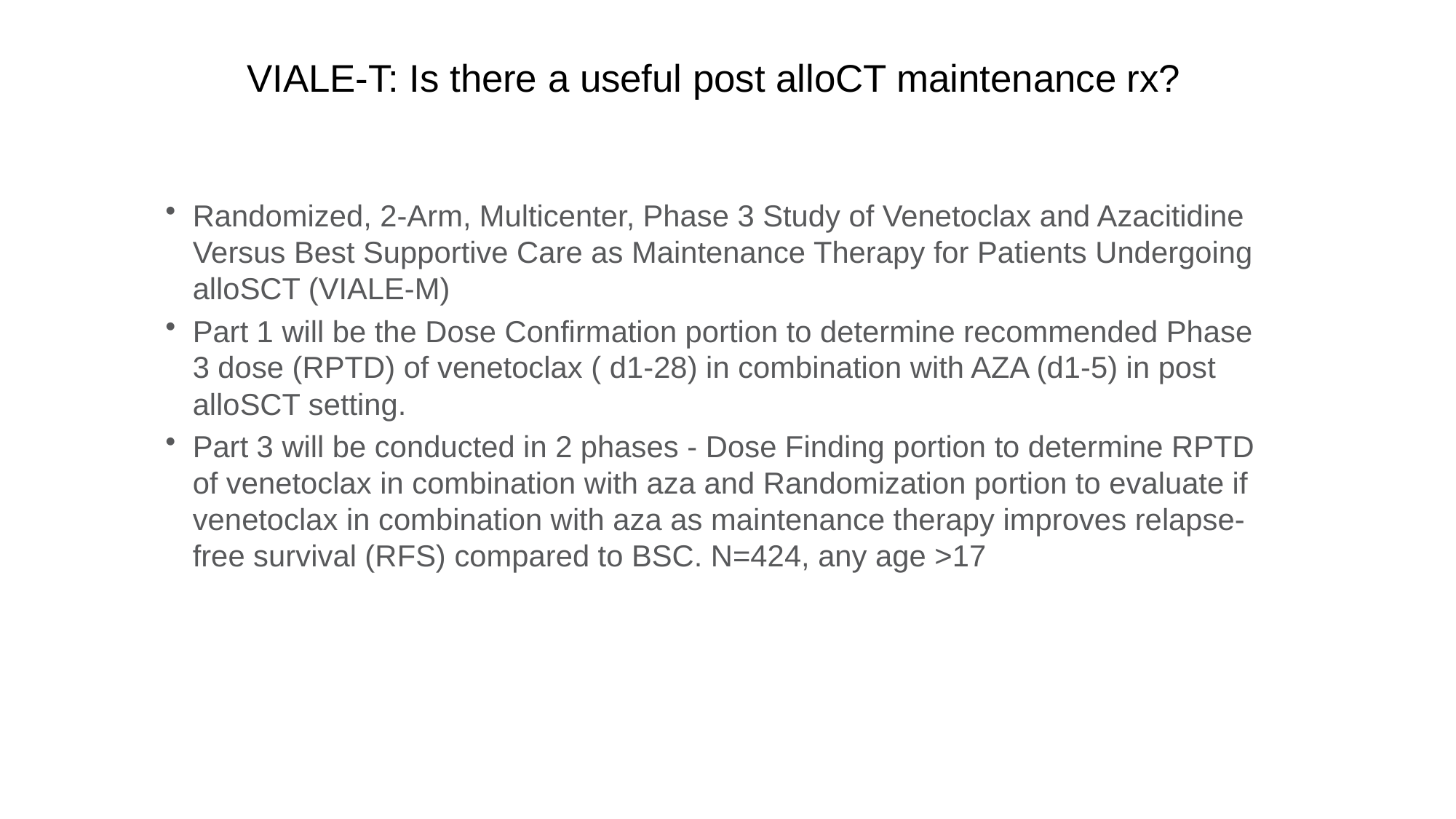

# VIALE-T: Is there a useful post alloCT maintenance rx?
Randomized, 2-Arm, Multicenter, Phase 3 Study of Venetoclax and Azacitidine Versus Best Supportive Care as Maintenance Therapy for Patients Undergoing alloSCT (VIALE-M)
Part 1 will be the Dose Confirmation portion to determine recommended Phase 3 dose (RPTD) of venetoclax ( d1-28) in combination with AZA (d1-5) in post alloSCT setting.
Part 3 will be conducted in 2 phases - Dose Finding portion to determine RPTD of venetoclax in combination with aza and Randomization portion to evaluate if venetoclax in combination with aza as maintenance therapy improves relapse-free survival (RFS) compared to BSC. N=424, any age >17